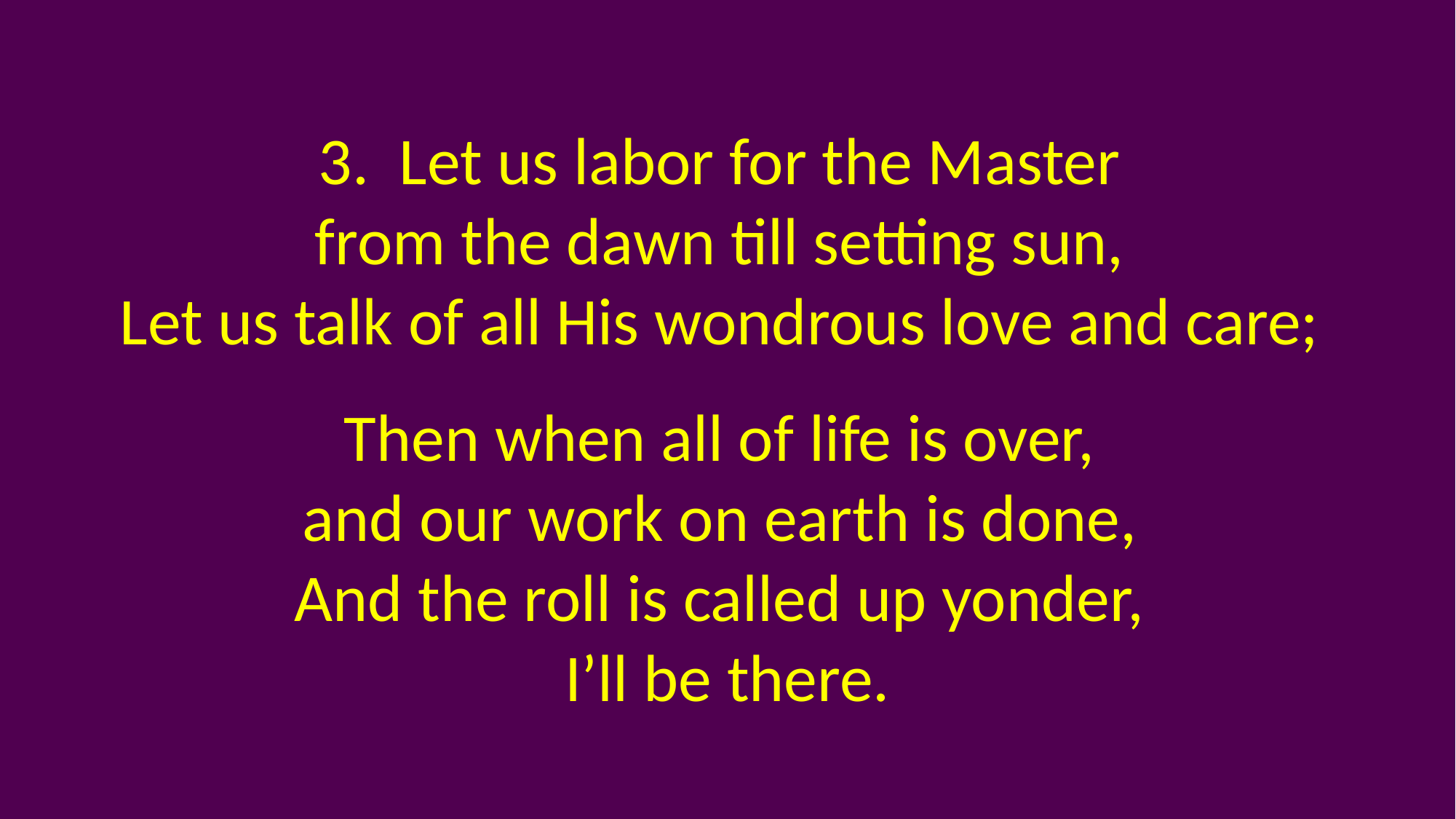

3.  Let us labor for the Master
from the dawn till setting sun,
Let us talk of all His wondrous love and care;
Then when all of life is over,
and our work on earth is done,
And the roll is called up yonder,
I’ll be there.